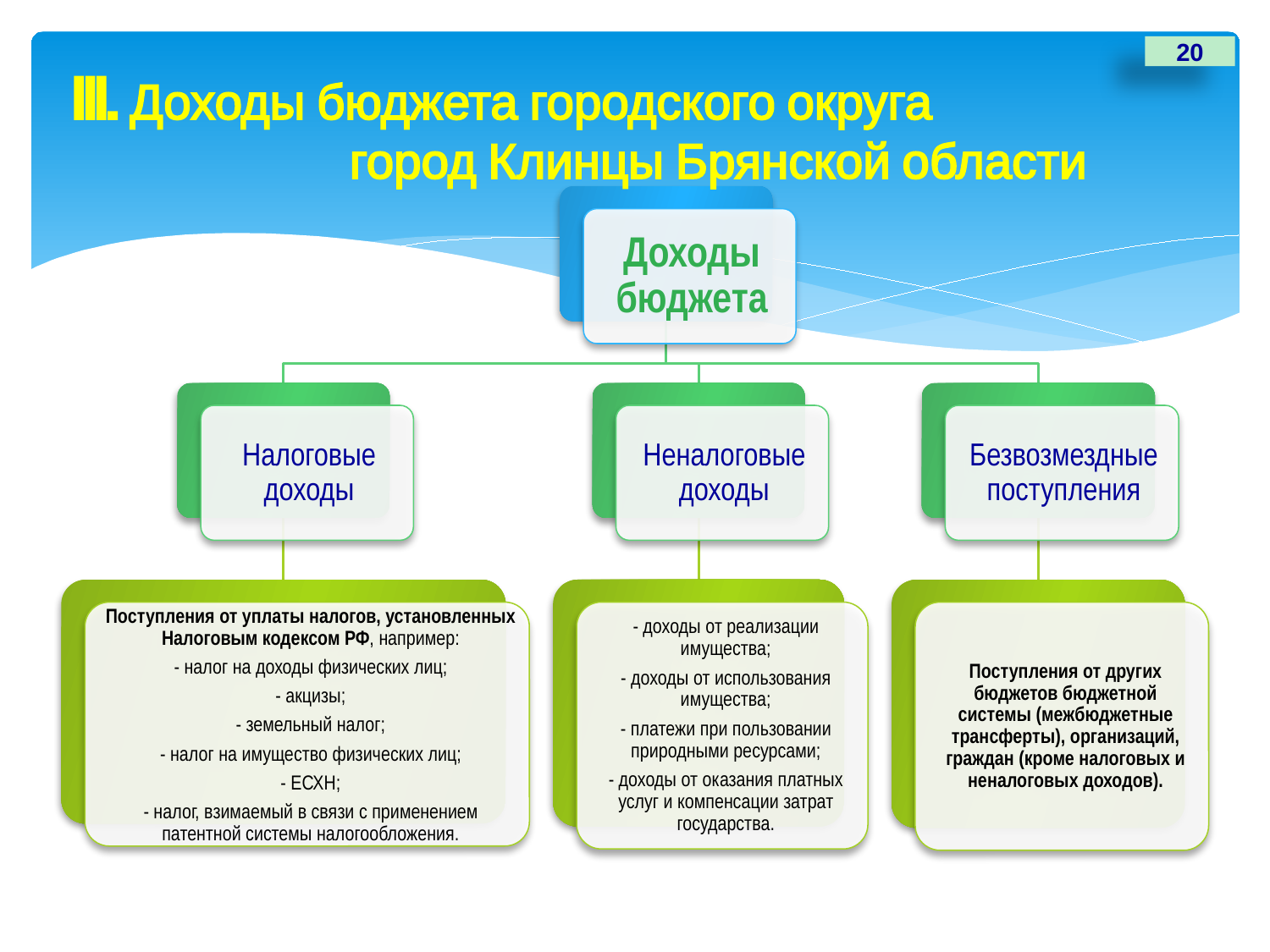

20
# III. Доходы бюджета городского округа                                      город Клинцы Брянской области
Доходы бюджета
Налоговые доходы

Поступления от уплаты налогов, установленных Налоговым кодексом РФ, например:
- налог на доходы физических лиц;
- акцизы;
- земельный налог;
- налог на имущество физических лиц;
- ЕСХН;
- налог, взимаемый в связи с применением патентной системы налогообложения.

Неналоговые доходы
- доходы от реализации имущества;
- доходы от использования имущества;
- платежи при пользовании природными ресурсами;
- доходы от оказания платных услуг и компенсации затрат государства.
Безвозмездные поступления
Поступления от других бюджетов бюджетной системы (межбюджетные трансферты), организаций, граждан (кроме налоговых и неналоговых доходов).